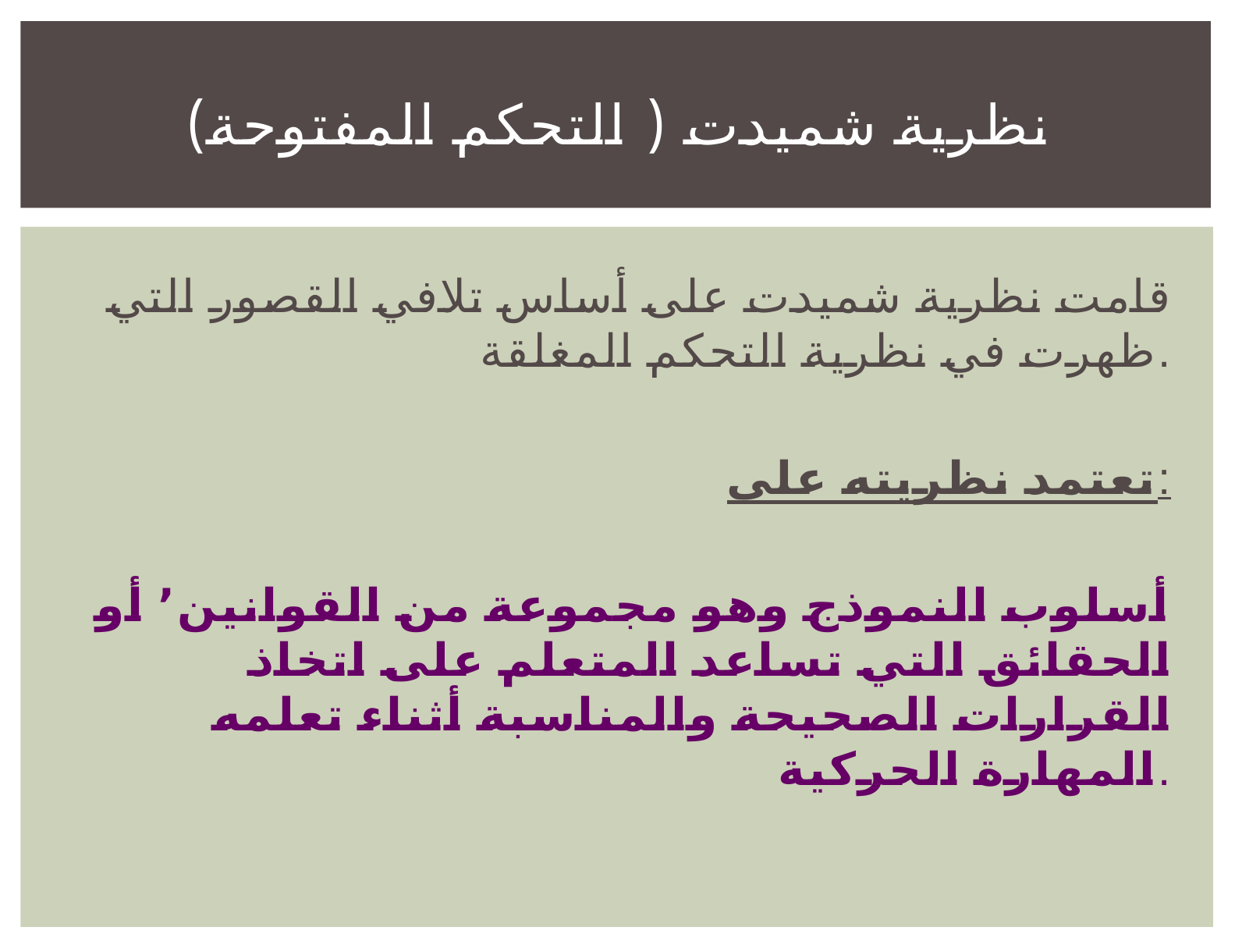

# نظرية شميدت ( التحكم المفتوحة)
قامت نظرية شميدت على أساس تلافي القصور التي ظهرت في نظرية التحكم المغلقة.

تعتمد نظريته على:

أسلوب النموذج وهو مجموعة من القوانين٬ أو الحقائق التي تساعد المتعلم على اتخاذ القرارات الصحيحة والمناسبة أثناء تعلمه المهارة الحركية.